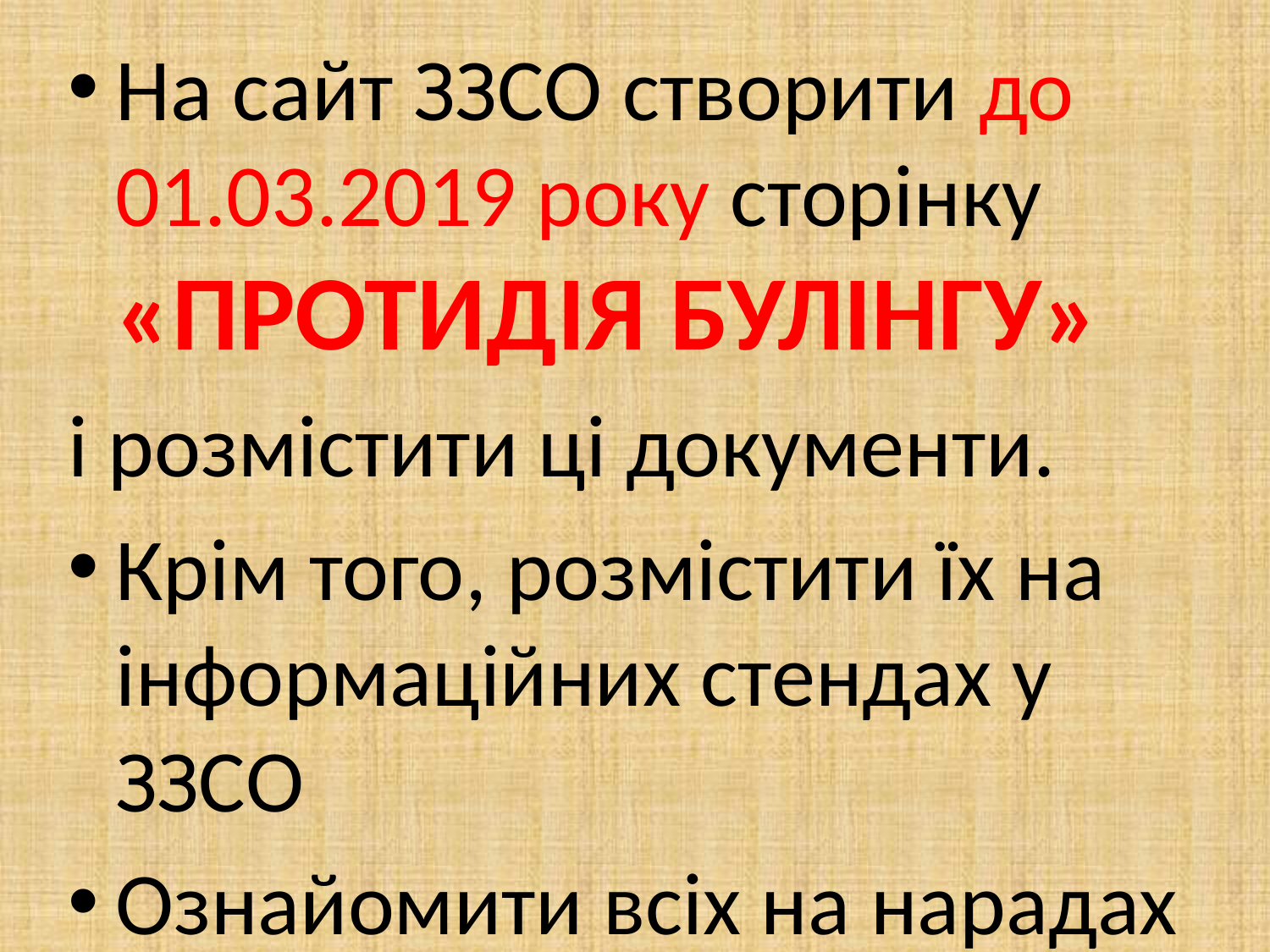

На сайт ЗЗСО створити до 01.03.2019 року сторінку  «ПРОТИДІЯ БУЛІНГУ»
і розмістити ці документи.
Крім того, розмістити їх на інформаційних стендах у ЗЗСО
Ознайомити всіх на нарадах